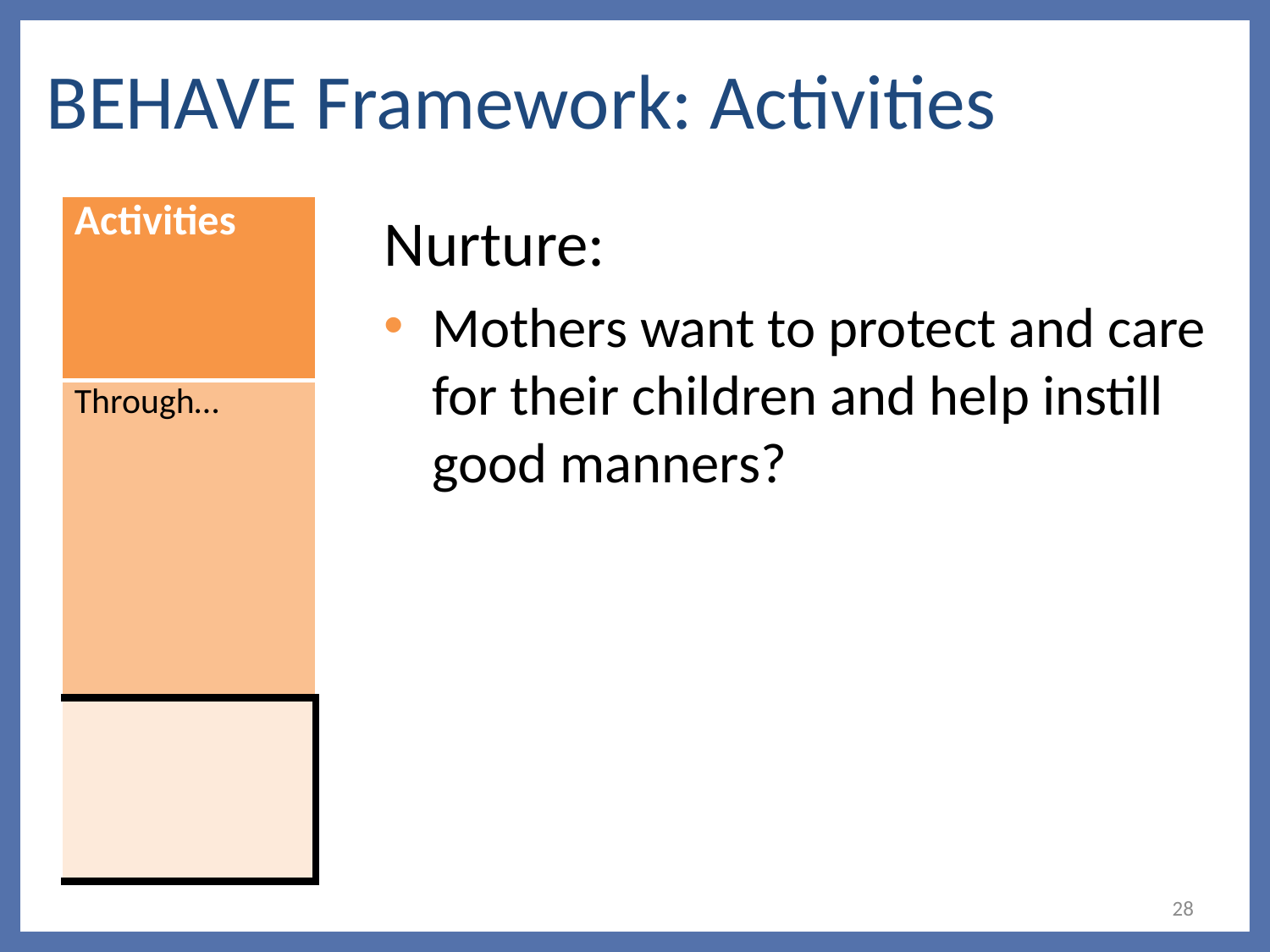

# BEHAVE Framework: Activities
| Activities |
| --- |
| Through… |
|  |
Nurture:
Mothers want to protect and care for their children and help instill good manners?

28